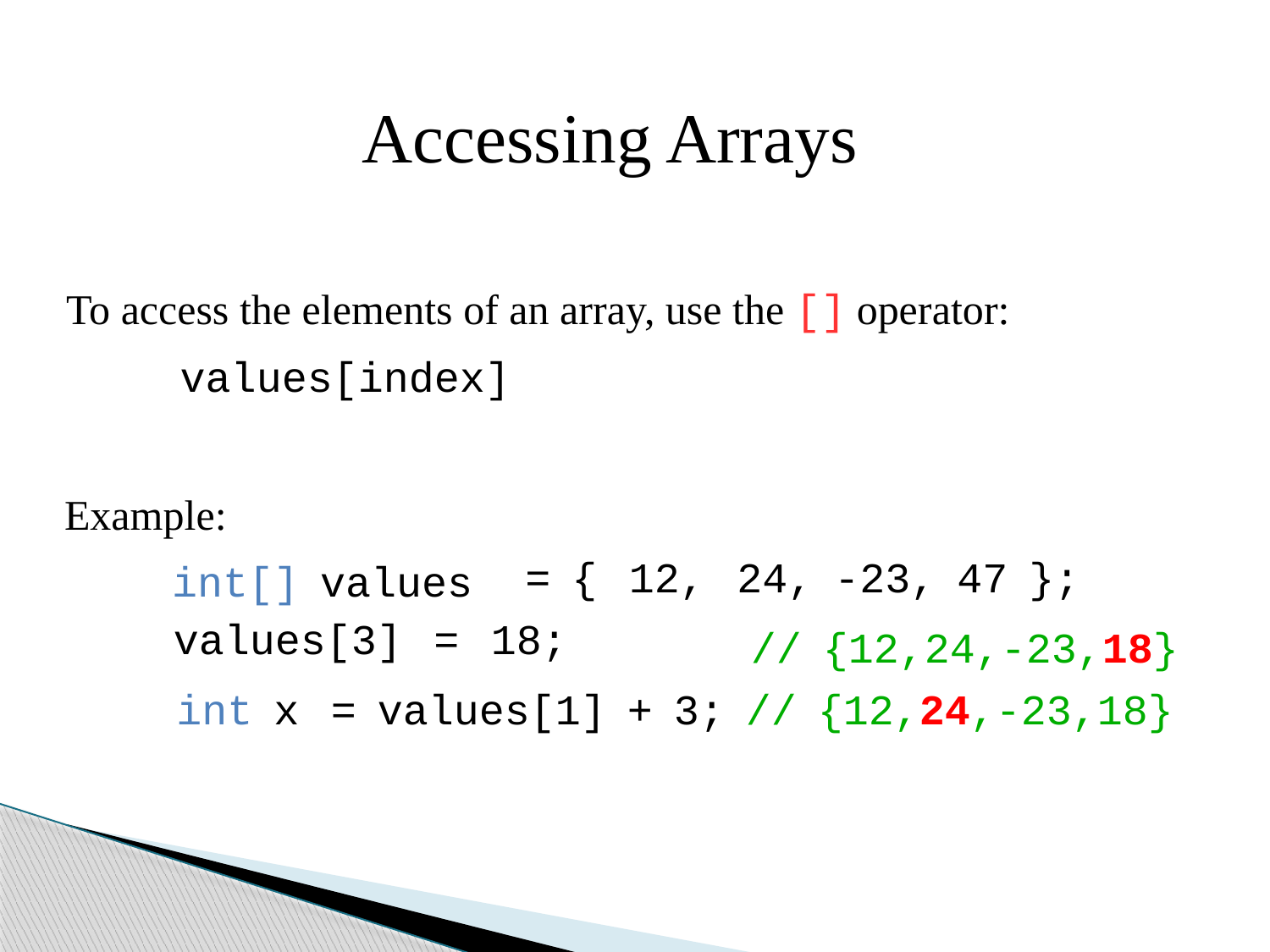

#
		Accessing Arrays

To access the elements of an array, use the [] operator:

	values[index]

Example:

	int[]  values
=  {   12,   24,  -23,  47  };
values[3]   =   18;
//  {12,24,-23,18}
int  x   =  values[1]  +  3;  //  {12,24,-23,18}